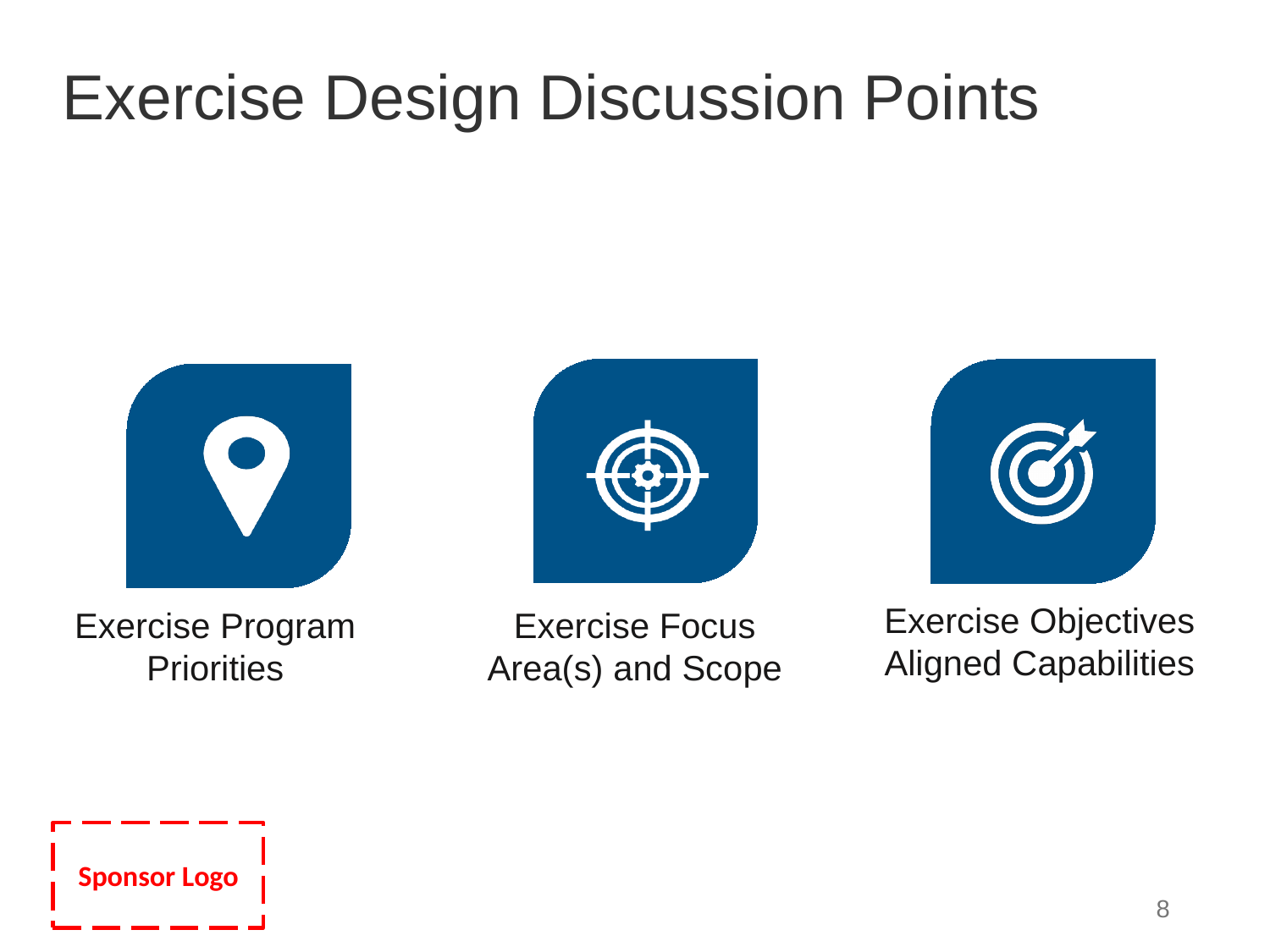

# Exercise Design Discussion Points
Exercise Program Priorities
Exercise Focus Area(s) and Scope
Exercise Objectives Aligned Capabilities
8